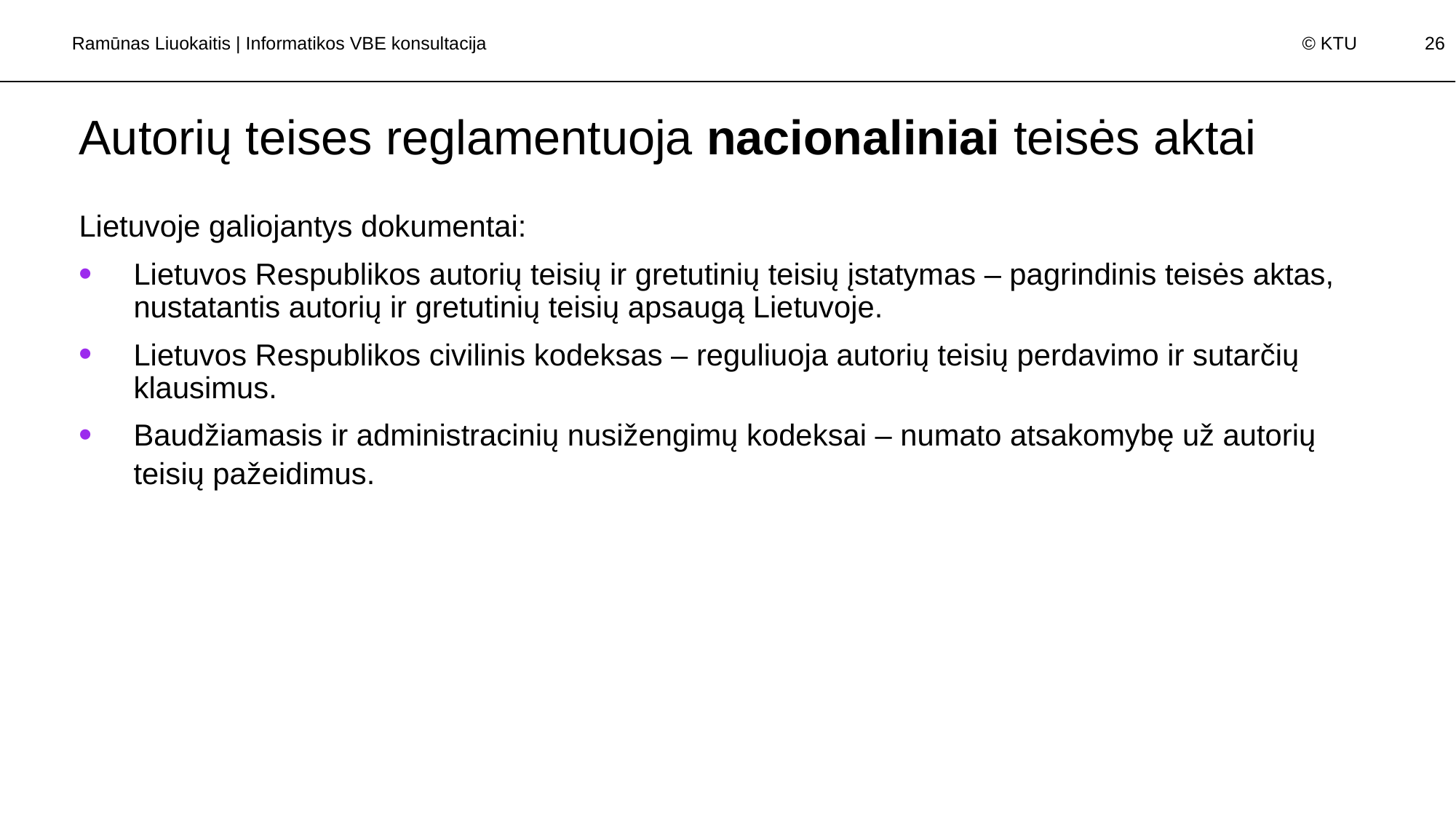

Ramūnas Liuokaitis | Informatikos VBE konsultacija
# Autorių teises reglamentuoja nacionaliniai teisės aktai
Lietuvoje galiojantys dokumentai:
Lietuvos Respublikos autorių teisių ir gretutinių teisių įstatymas – pagrindinis teisės aktas, nustatantis autorių ir gretutinių teisių apsaugą Lietuvoje.
Lietuvos Respublikos civilinis kodeksas – reguliuoja autorių teisių perdavimo ir sutarčių klausimus.
Baudžiamasis ir administracinių nusižengimų kodeksai – numato atsakomybę už autorių teisių pažeidimus.